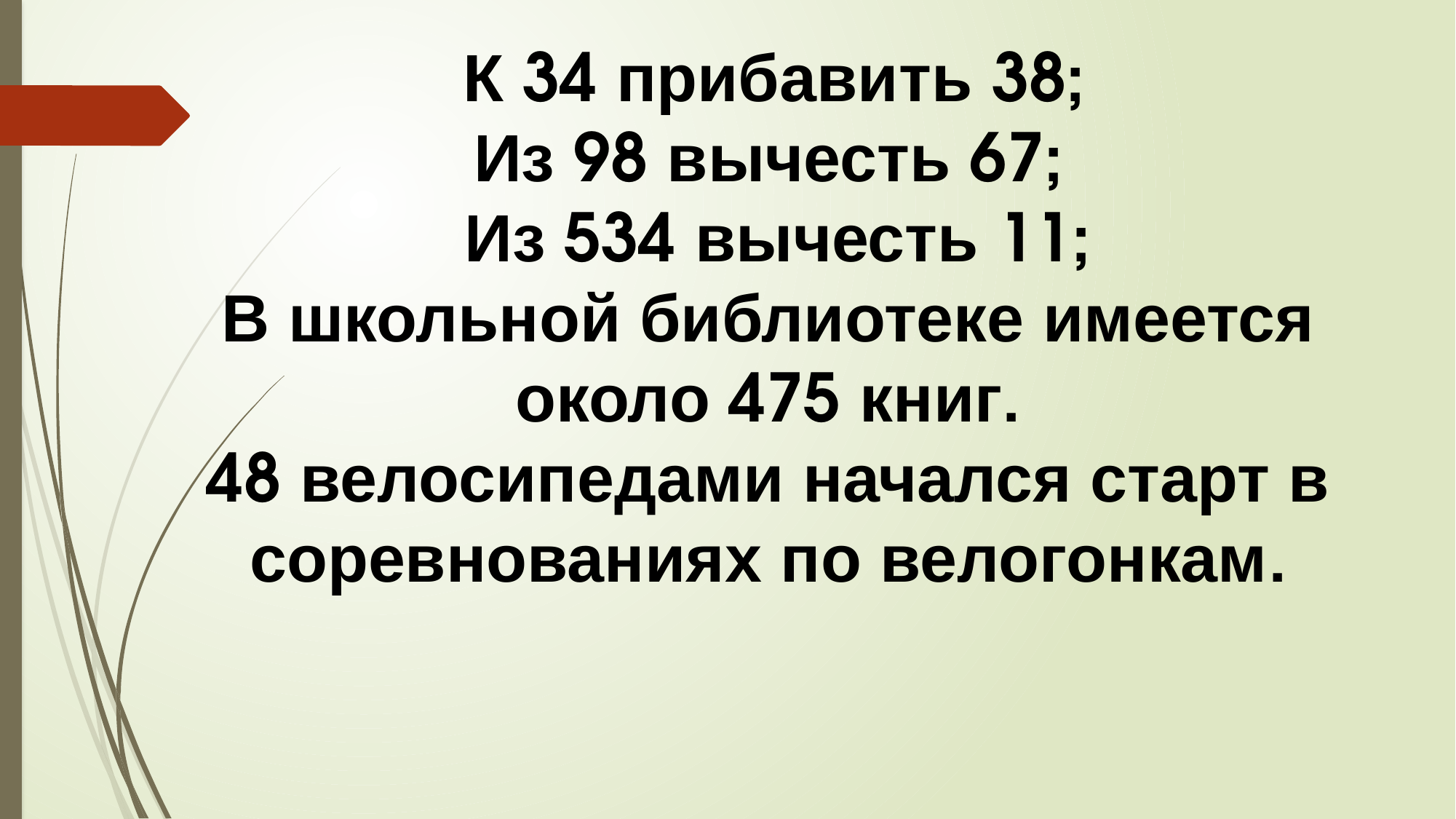

К 34 прибавить 38;
Из 98 вычесть 67;
 Из 534 вычесть 11;
В школьной библиотеке имеется около 475 книг.
48 велосипедами начался старт в соревнованиях по велогонкам.